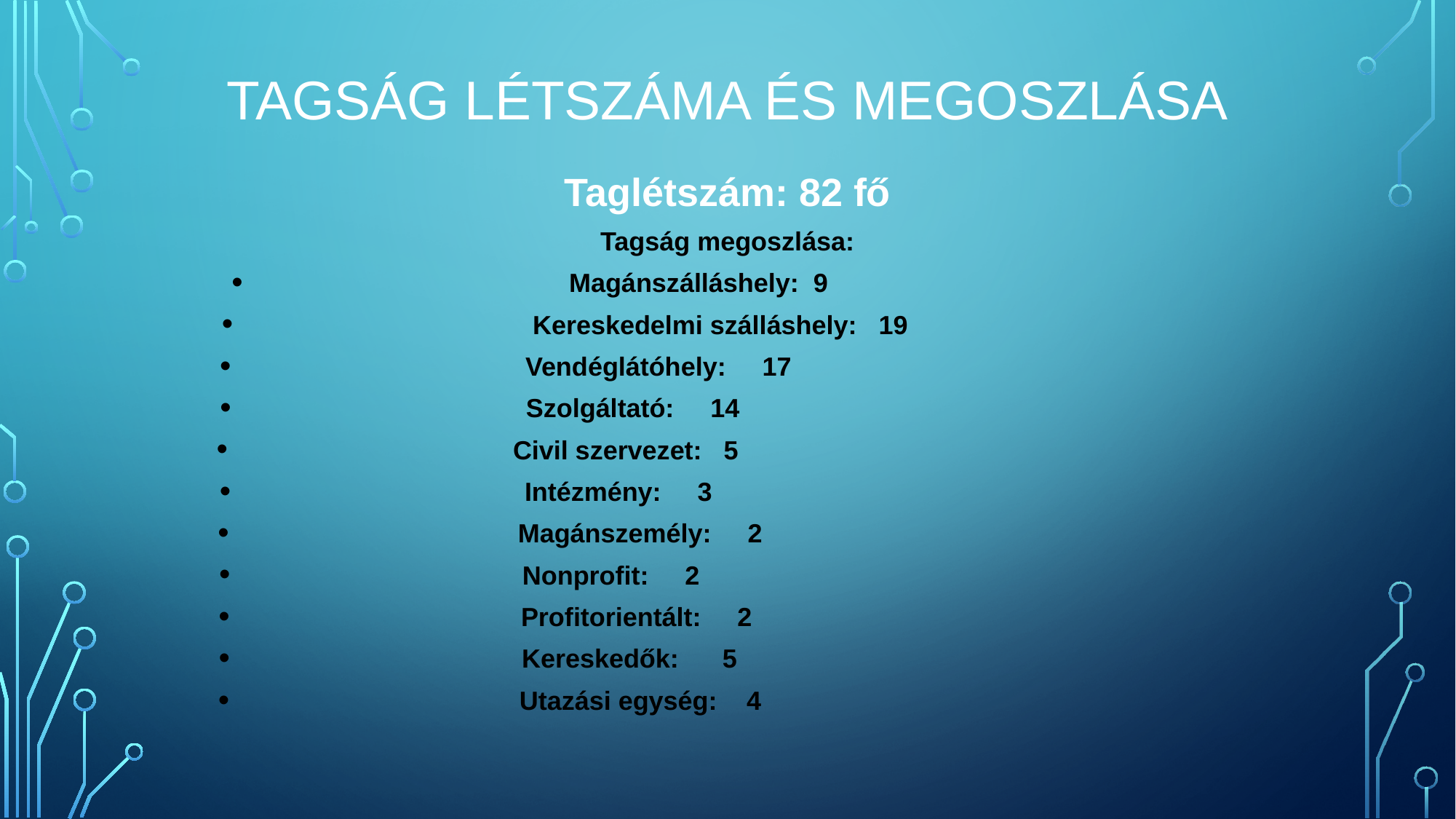

# Tagság létszáma és megoszlása
Taglétszám: 82 fő
Tagság megoszlása:
Magánszálláshely:  9
Kereskedelmi szálláshely:   19
Vendéglátóhely:     17
Szolgáltató:     14
Civil szervezet:   5
Intézmény:     3
Magánszemély:     2
Nonprofit:     2
Profitorientált:     2
Kereskedők:      5
Utazási egység:    4